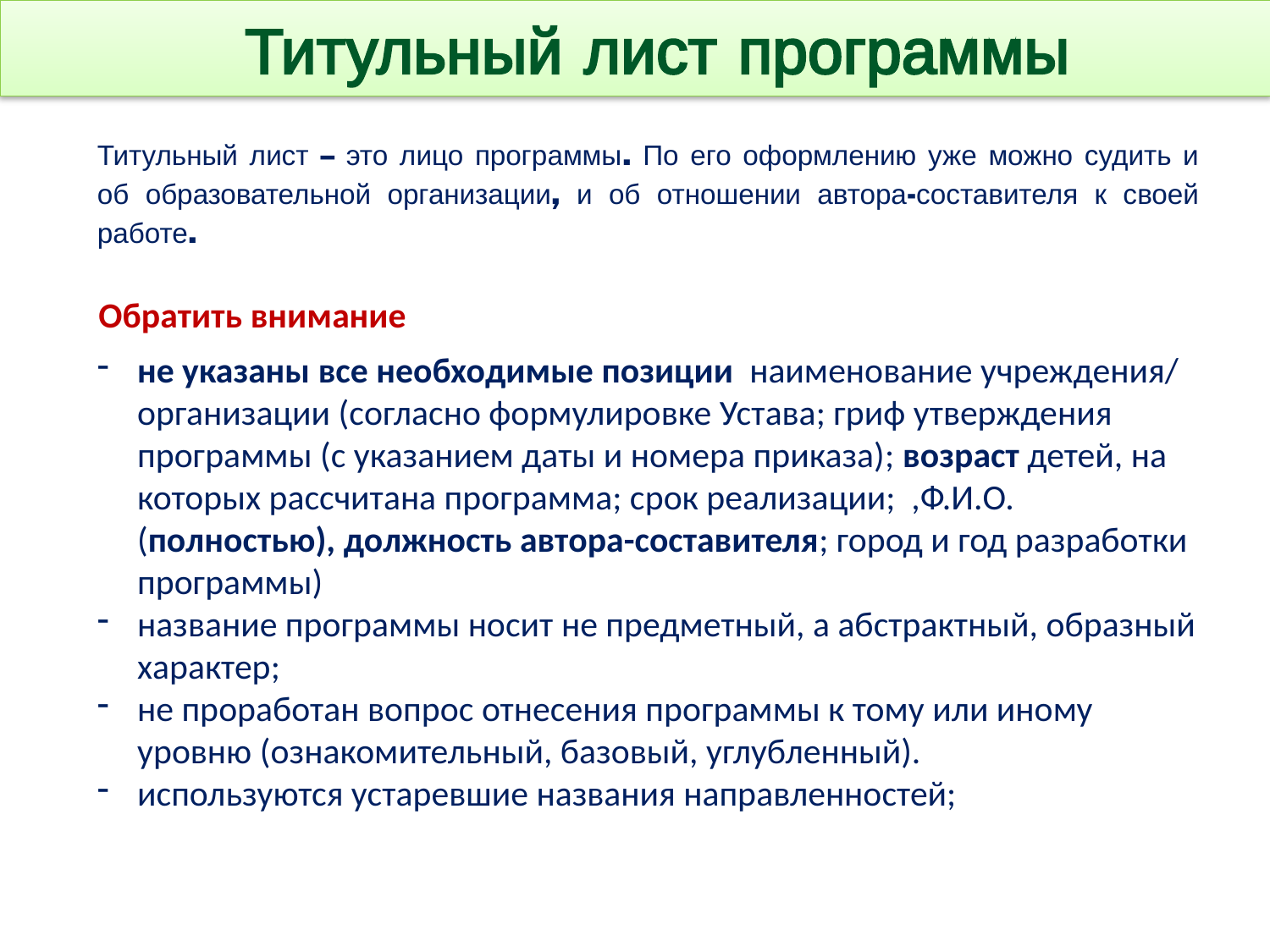

# Титульный лист программы
Титульный лист – это лицо программы. По его оформлению уже можно судить и об образовательной организации, и об отношении автора-составителя к своей работе.
Обратить внимание
не указаны все необходимые позиции  наименование учреждения/ организации (согласно формулировке Устава; гриф утверждения программы (с указанием даты и номера приказа); возраст детей, на которых рассчитана программа; срок реализации;  ,Ф.И.О. (полностью), должность автора-составителя; город и год разработки программы)
название программы носит не предметный, а абстрактный, образный характер;
не проработан вопрос отнесения программы к тому или иному уровню (ознакомительный, базовый, углубленный).
используются устаревшие названия направленностей;